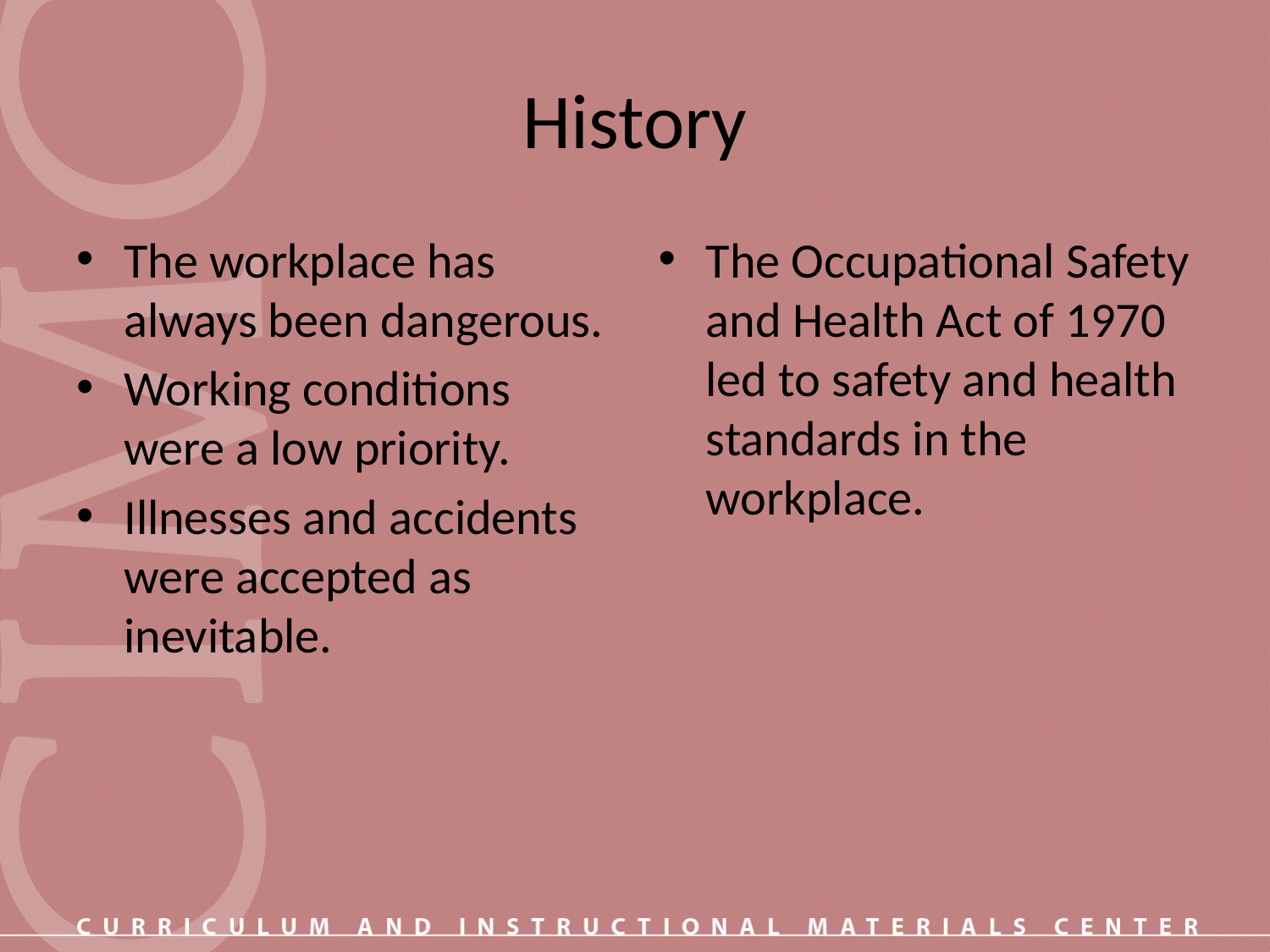

# History
The workplace has always been dangerous.
Working conditions were a low priority.
Illnesses and accidents were accepted as inevitable.
The Occupational Safety and Health Act of 1970 led to safety and health standards in the workplace.